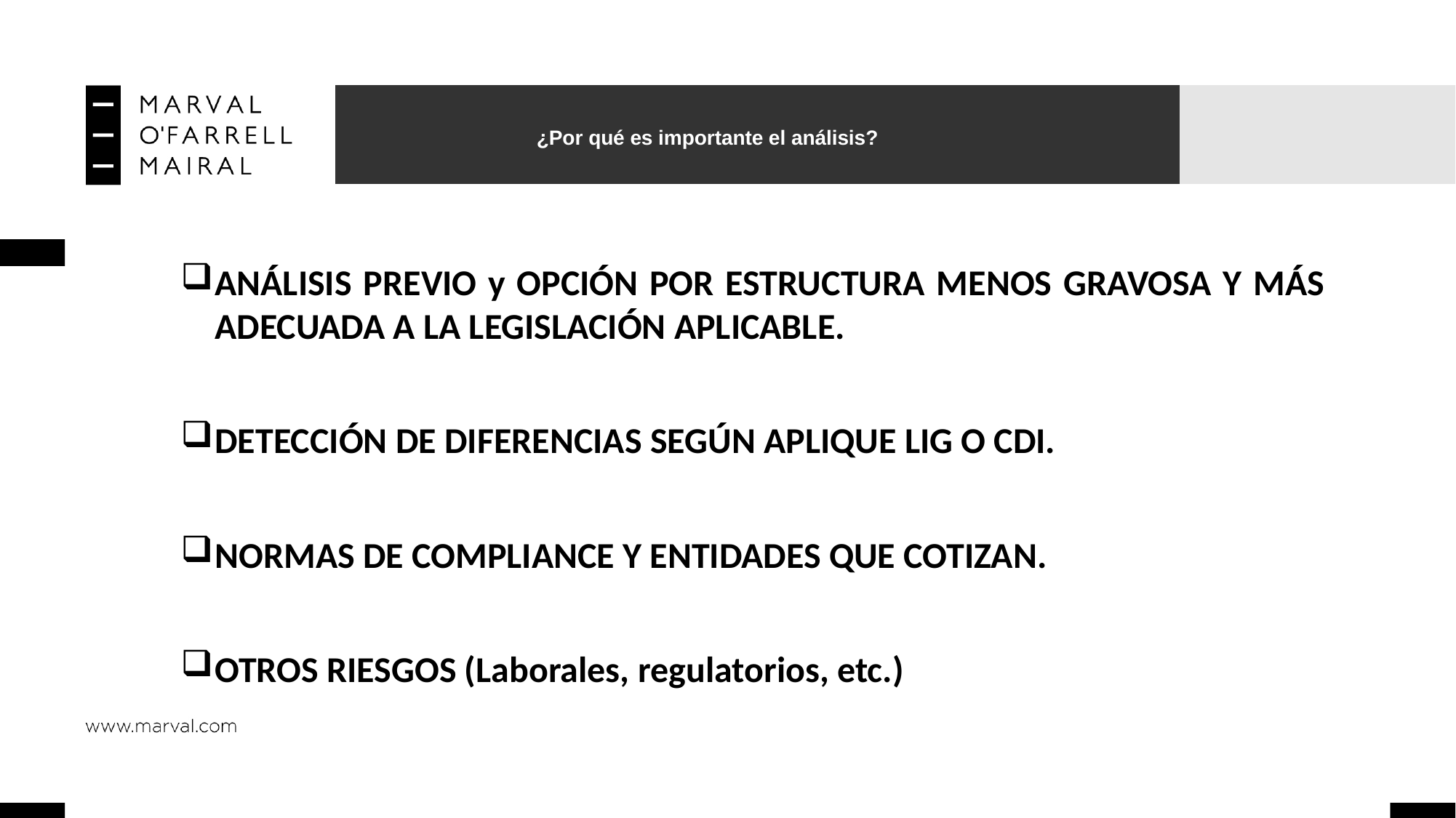

# ¿Por qué es importante el análisis?
ANÁLISIS PREVIO y OPCIÓN POR ESTRUCTURA MENOS GRAVOSA Y MÁS ADECUADA A LA LEGISLACIÓN APLICABLE.

DETECCIÓN DE DIFERENCIAS SEGÚN APLIQUE LIG O CDI.

NORMAS DE COMPLIANCE Y ENTIDADES QUE COTIZAN.

OTROS RIESGOS (Laborales, regulatorios, etc.)